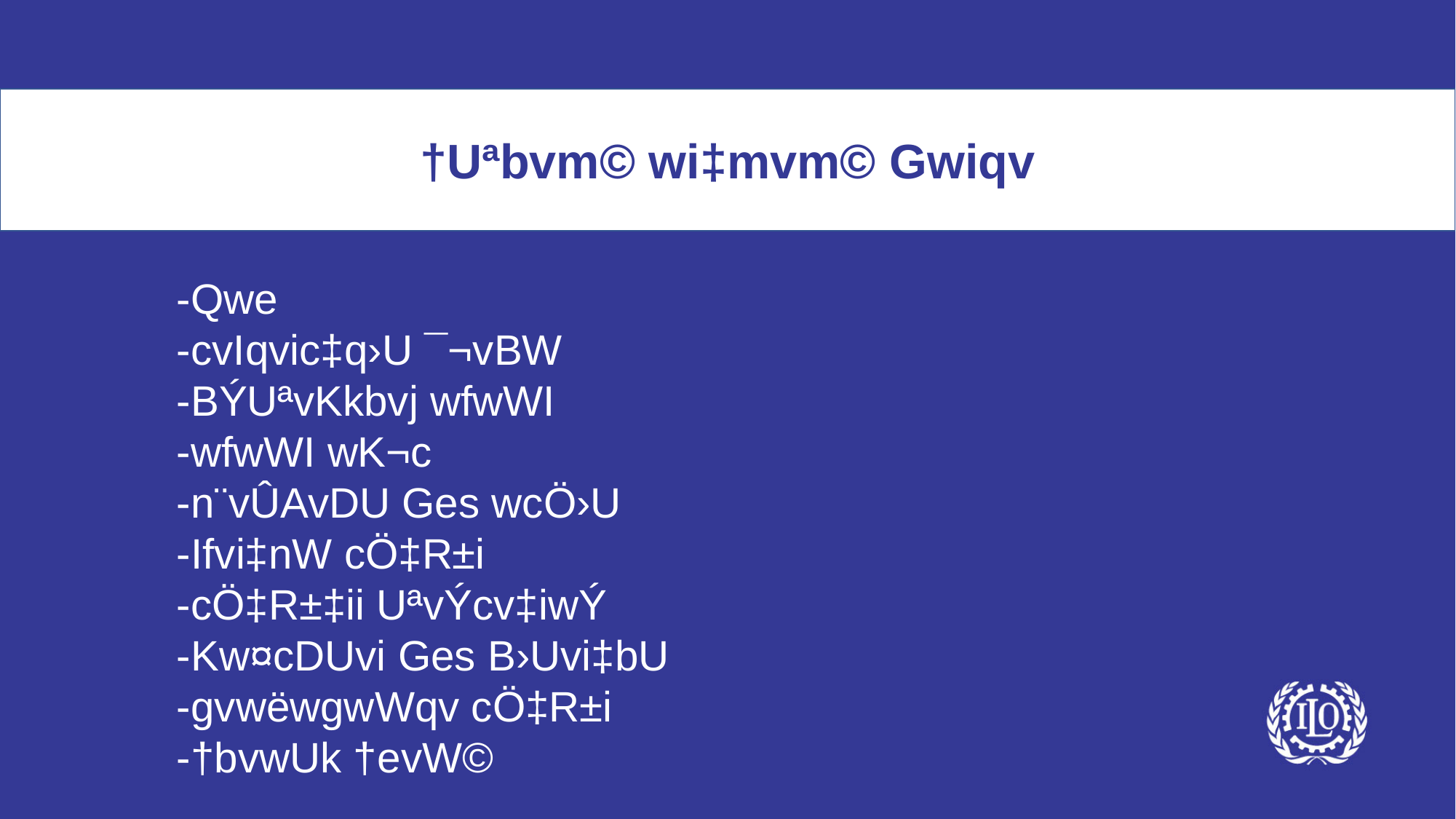

†Uªbvm© wi‡mvm© Gwiqv
-Qwe
-cvIqvic‡q›U ¯¬vBW
-BÝUªvKkbvj wfwWI
-wfwWI wK¬c
-n¨vÛAvDU Ges wcÖ›U
-Ifvi‡nW cÖ‡R±i
-cÖ‡R±‡ii UªvÝcv‡iwÝ
-Kw¤cDUvi Ges B›Uvi‡bU
-gvwëwgwWqv cÖ‡R±i
-†bvwUk †evW©